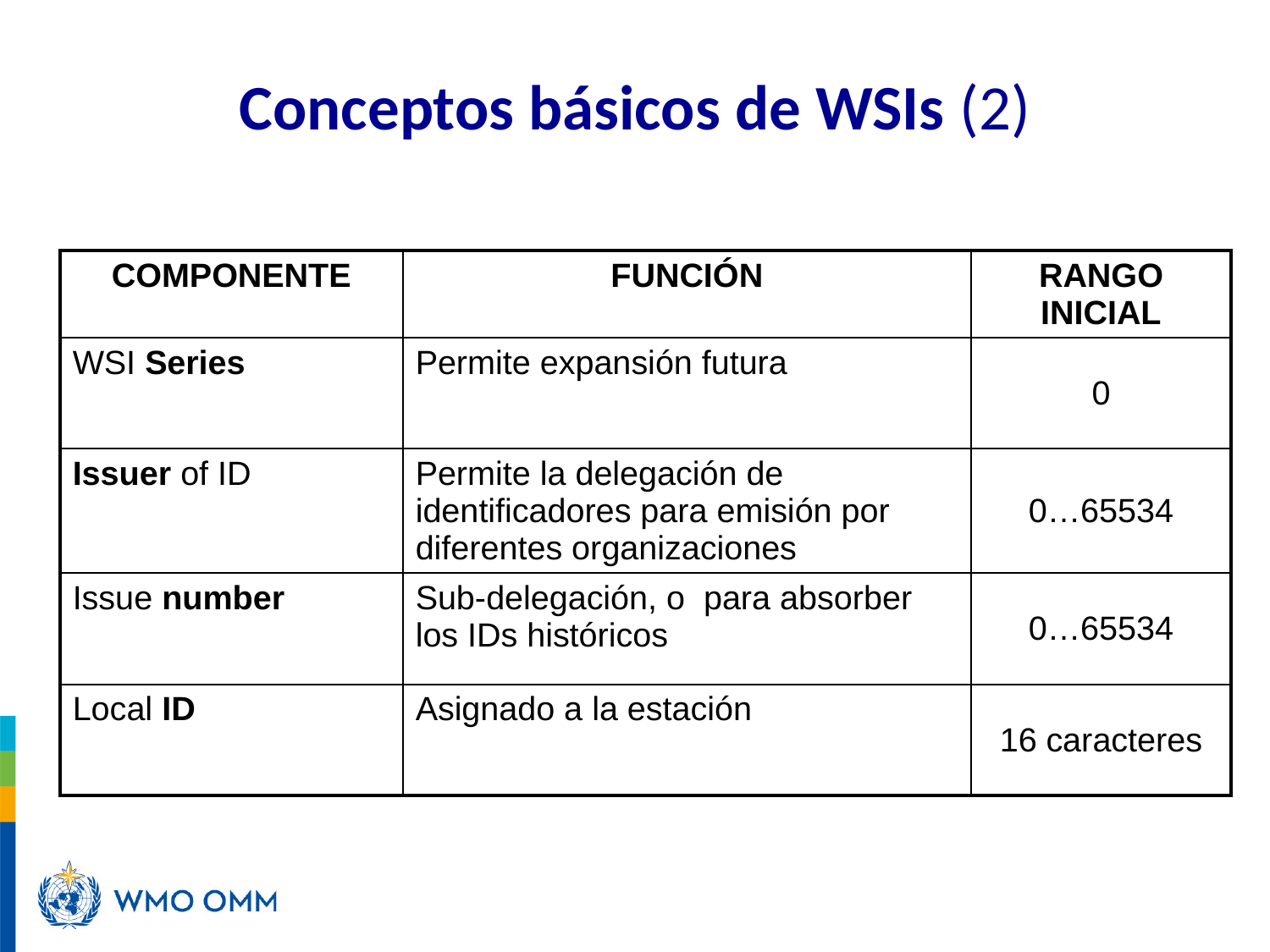

# Conceptos básicos de WSIs (2)
| COMPONENTE | FUNCIÓN | RANGO INICIAL |
| --- | --- | --- |
| WSI Series | Permite expansión futura | 0 |
| Issuer of ID | Permite la delegación de identificadores para emisión por diferentes organizaciones | 0…65534 |
| Issue number | Sub-delegación, o para absorber los IDs históricos | 0…65534 |
| Local ID | Asignado a la estación | 16 caracteres |